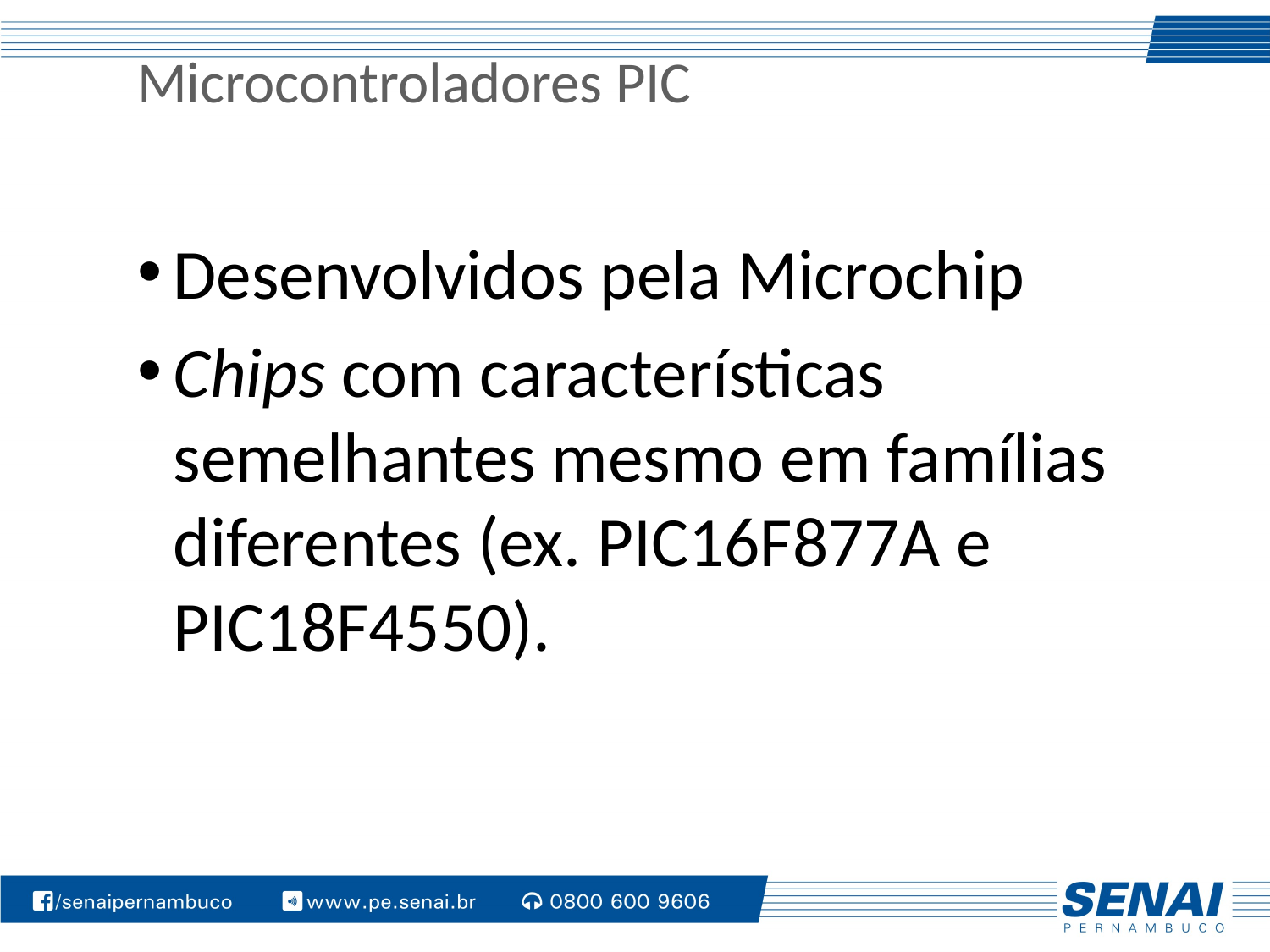

# Microcontroladores PIC
Desenvolvidos pela Microchip
Chips com características semelhantes mesmo em famílias diferentes (ex. PIC16F877A e PIC18F4550).